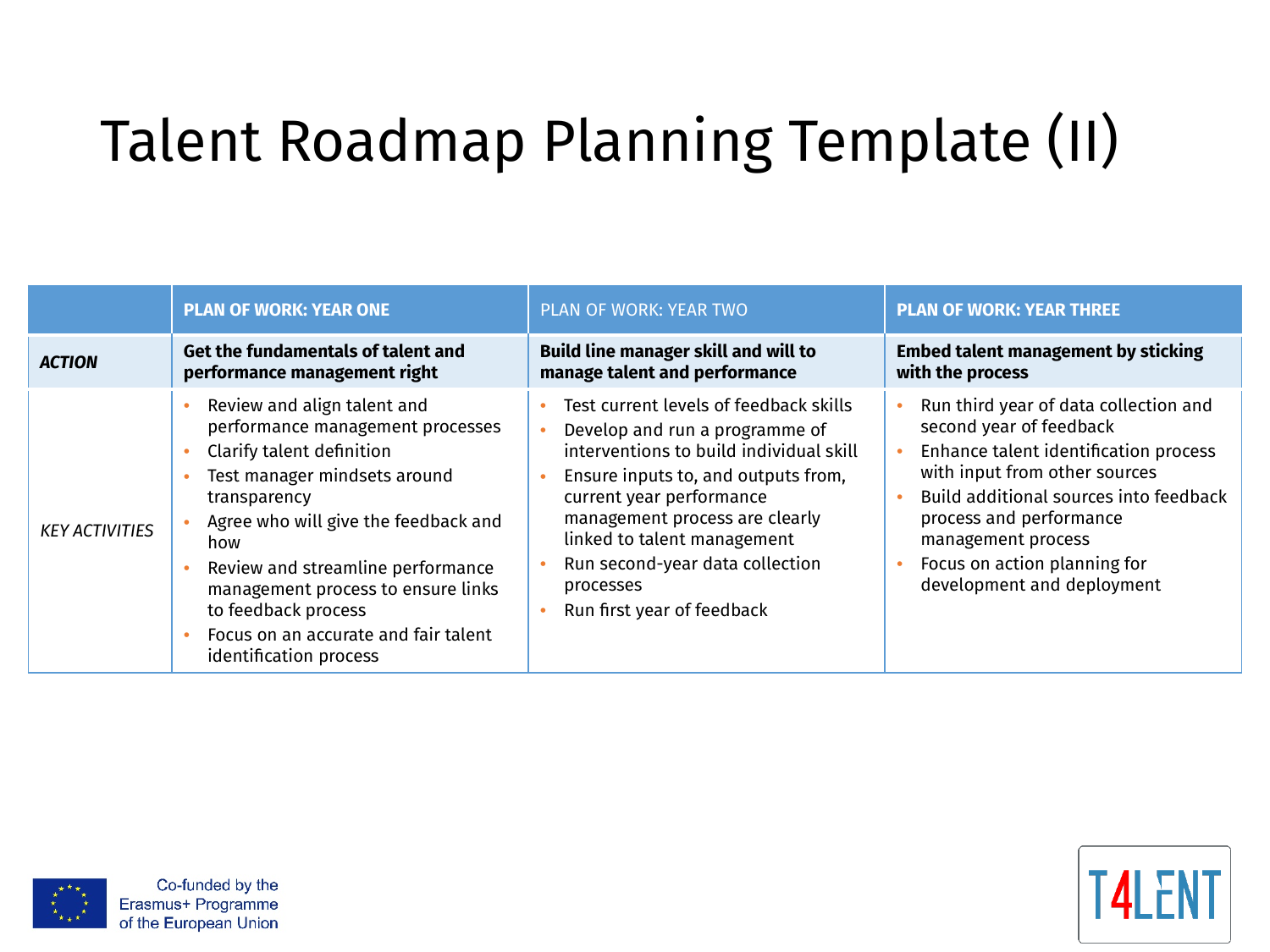

# Talent Roadmap Planning Template (II)
|  | PLAN OF WORK: YEAR ONE | PLAN OF WORK: YEAR TWO | PLAN OF WORK: YEAR THREE |
| --- | --- | --- | --- |
| ACTION | Get the fundamentals of talent and performance management right | Build line manager skill and will to manage talent and performance | Embed talent management by sticking with the process |
| KEY ACTIVITIES | Review and align talent and performance management processes Clarify talent definition Test manager mindsets around transparency Agree who will give the feedback and how Review and streamline performance management process to ensure links to feedback process Focus on an accurate and fair talent identification process | Test current levels of feedback skills Develop and run a programme of interventions to build individual skill Ensure inputs to, and outputs from, current year performance management process are clearly linked to talent management Run second-year data collection processes Run first year of feedback | Run third year of data collection and second year of feedback Enhance talent identification process with input from other sources Build additional sources into feedback process and performance management process Focus on action planning for development and deployment |